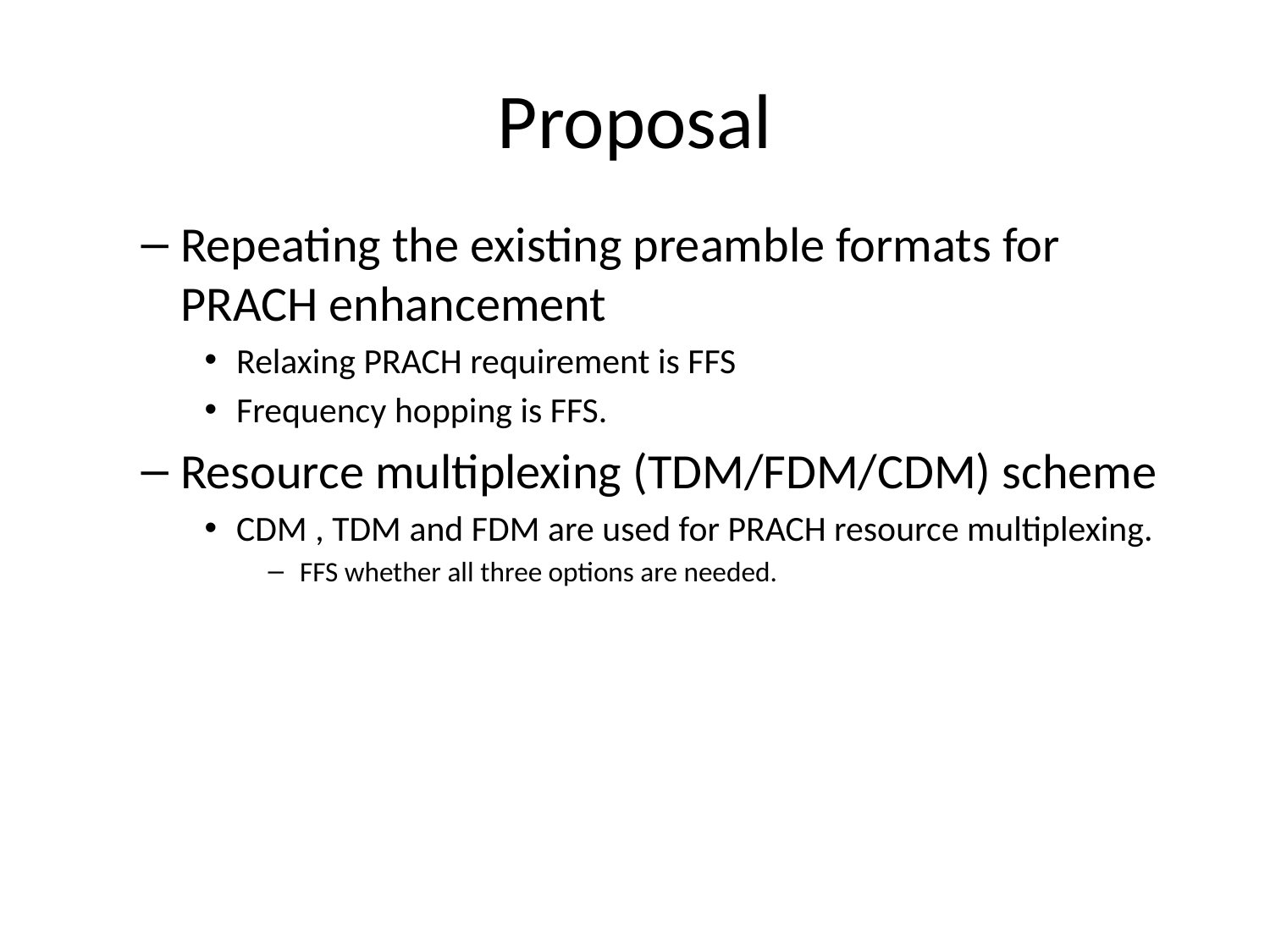

# Proposal
Repeating the existing preamble formats for PRACH enhancement
Relaxing PRACH requirement is FFS
Frequency hopping is FFS.
Resource multiplexing (TDM/FDM/CDM) scheme
CDM , TDM and FDM are used for PRACH resource multiplexing.
FFS whether all three options are needed.